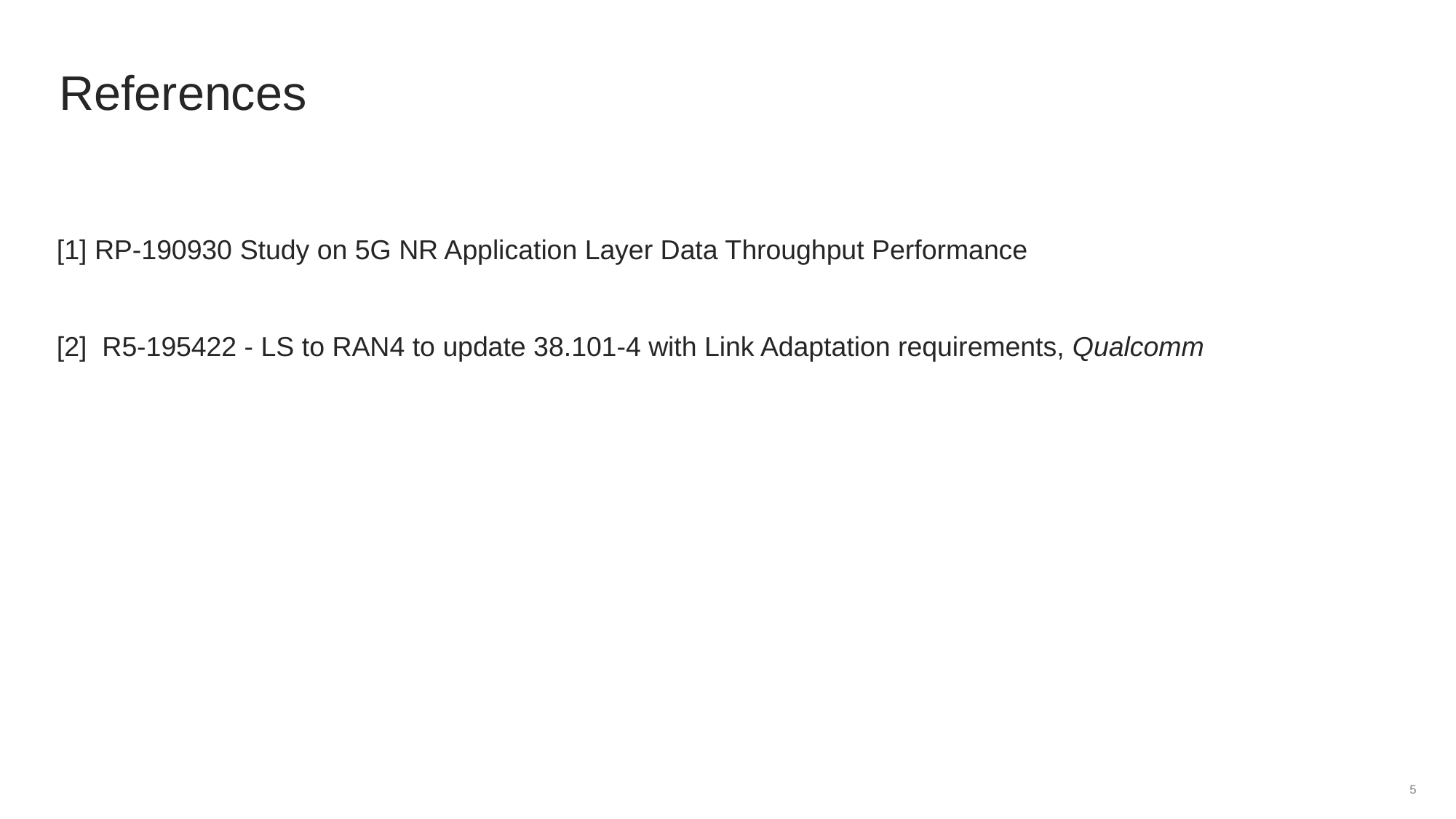

# References
[1] RP-190930 Study on 5G NR Application Layer Data Throughput Performance
[2]  R5-195422 - LS to RAN4 to update 38.101-4 with Link Adaptation requirements, Qualcomm